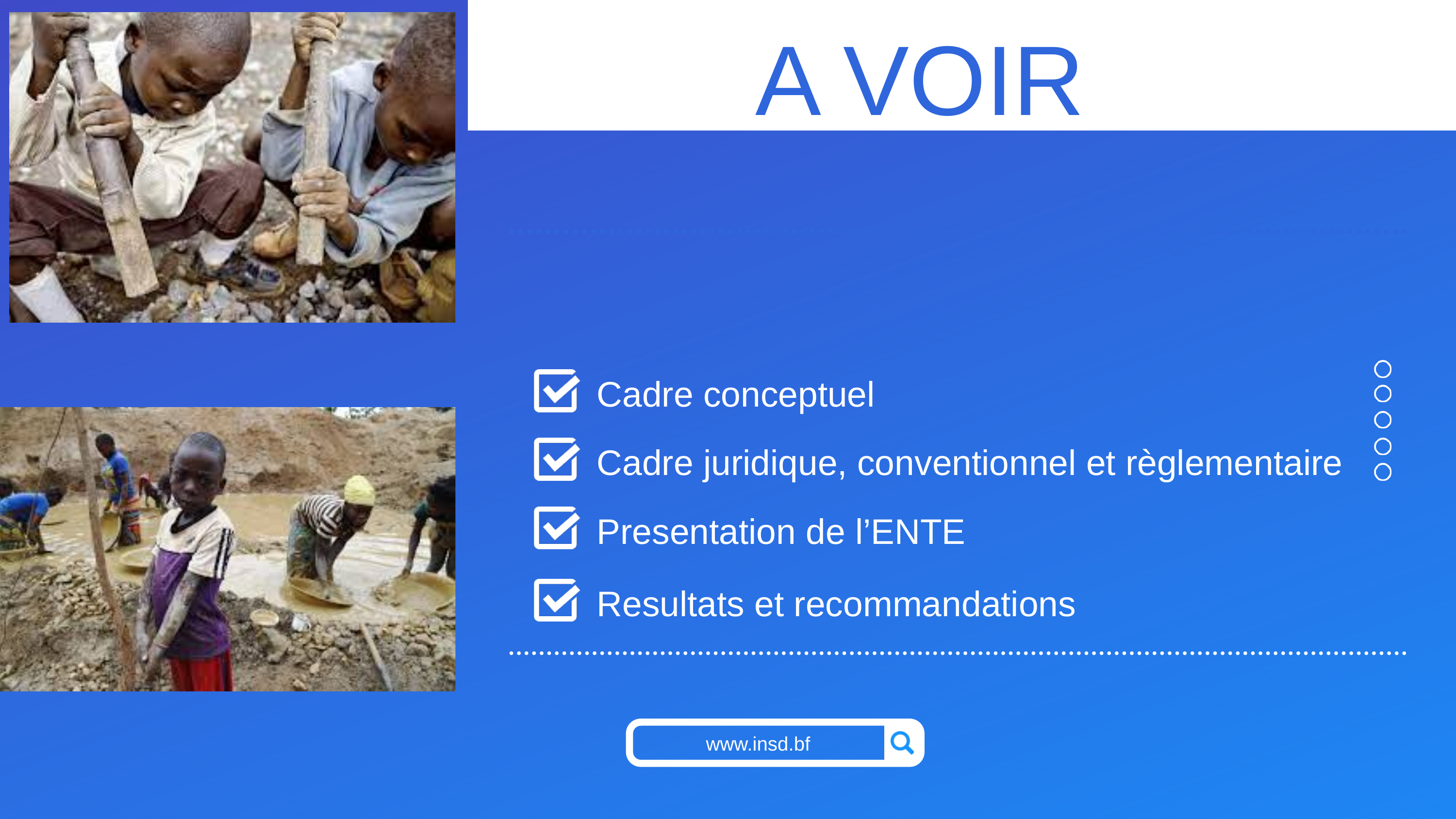

A VOIR

Cadre conceptuel

Cadre juridique, conventionnel et règlementaire

Presentation de l’ENTE

Resultats et recommandations

www.insd.bf